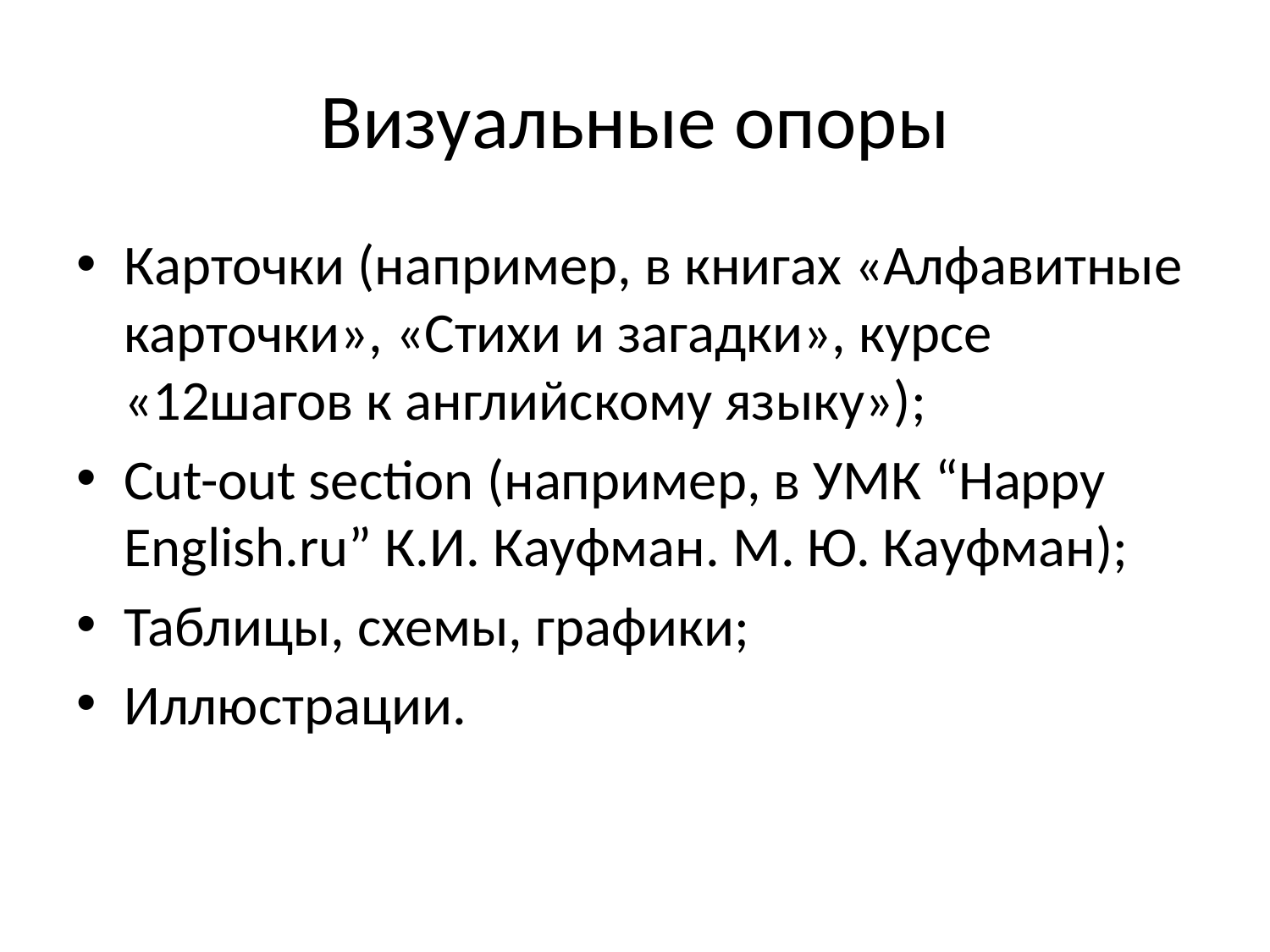

# Визуальные опоры
Карточки (например, в книгах «Алфавитные карточки», «Стихи и загадки», курсе «12шагов к английскому языку»);
Cut-out section (например, в УМК “Happy English.ru” К.И. Кауфман. М. Ю. Кауфман);
Таблицы, схемы, графики;
Иллюстрации.